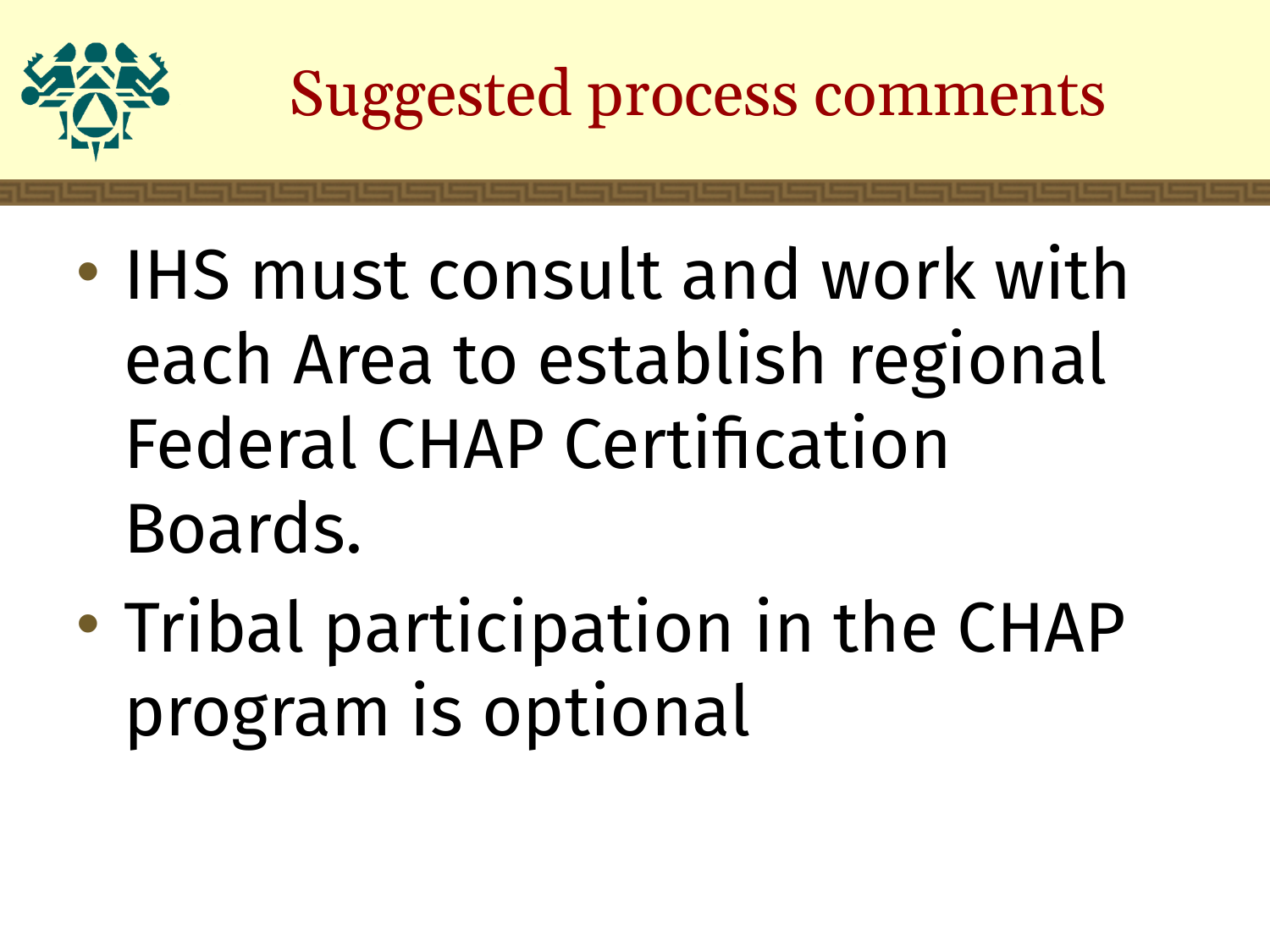

# Suggested process comments
IHS must consult and work with each Area to establish regional Federal CHAP Certification Boards.
Tribal participation in the CHAP program is optional